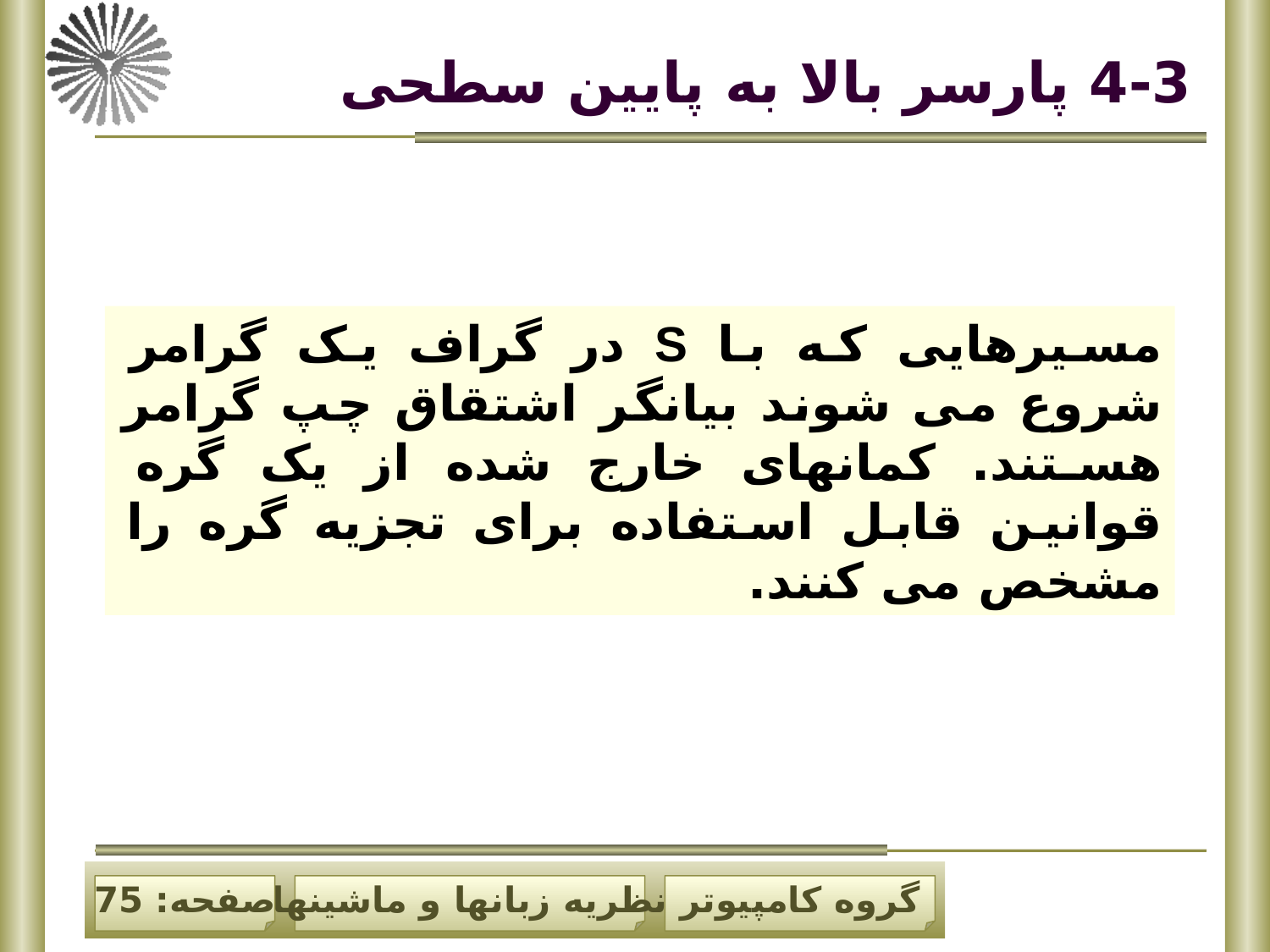

# 4-3 پارسر بالا به پایین سطحی
مسیرهایی که با S در گراف یک گرامر شروع می شوند بیانگر اشتقاق چپ گرامر هستند. کمانهای خارج شده از یک گره قوانین قابل استفاده برای تجزیه گره را مشخص می کنند.